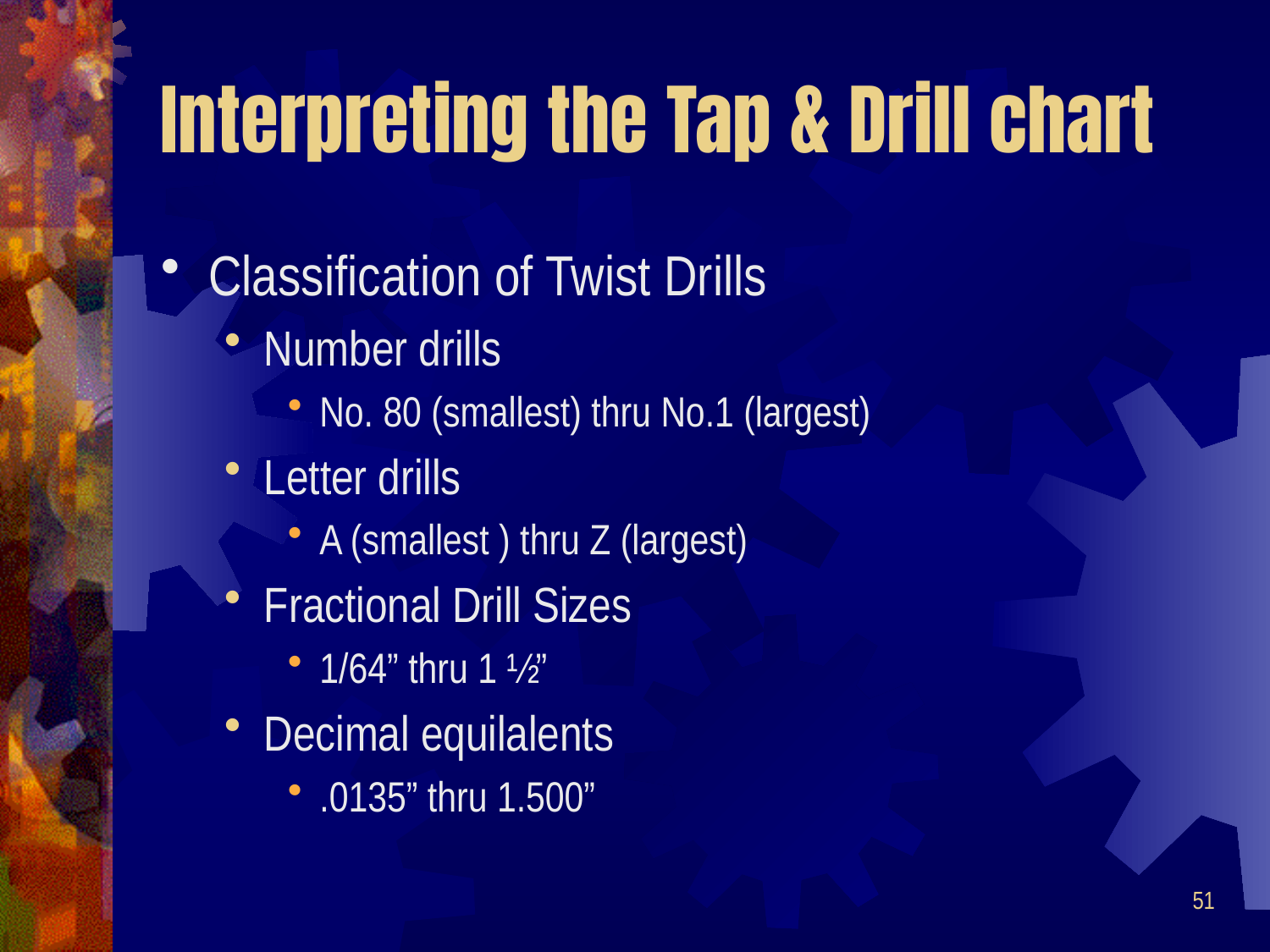

# Interpreting the Tap & Drill chart
Classification of Twist Drills
Number drills
No. 80 (smallest) thru No.1 (largest)
Letter drills
A (smallest ) thru Z (largest)
Fractional Drill Sizes
1/64” thru 1 ½”
Decimal equilalents
.0135” thru 1.500”
51